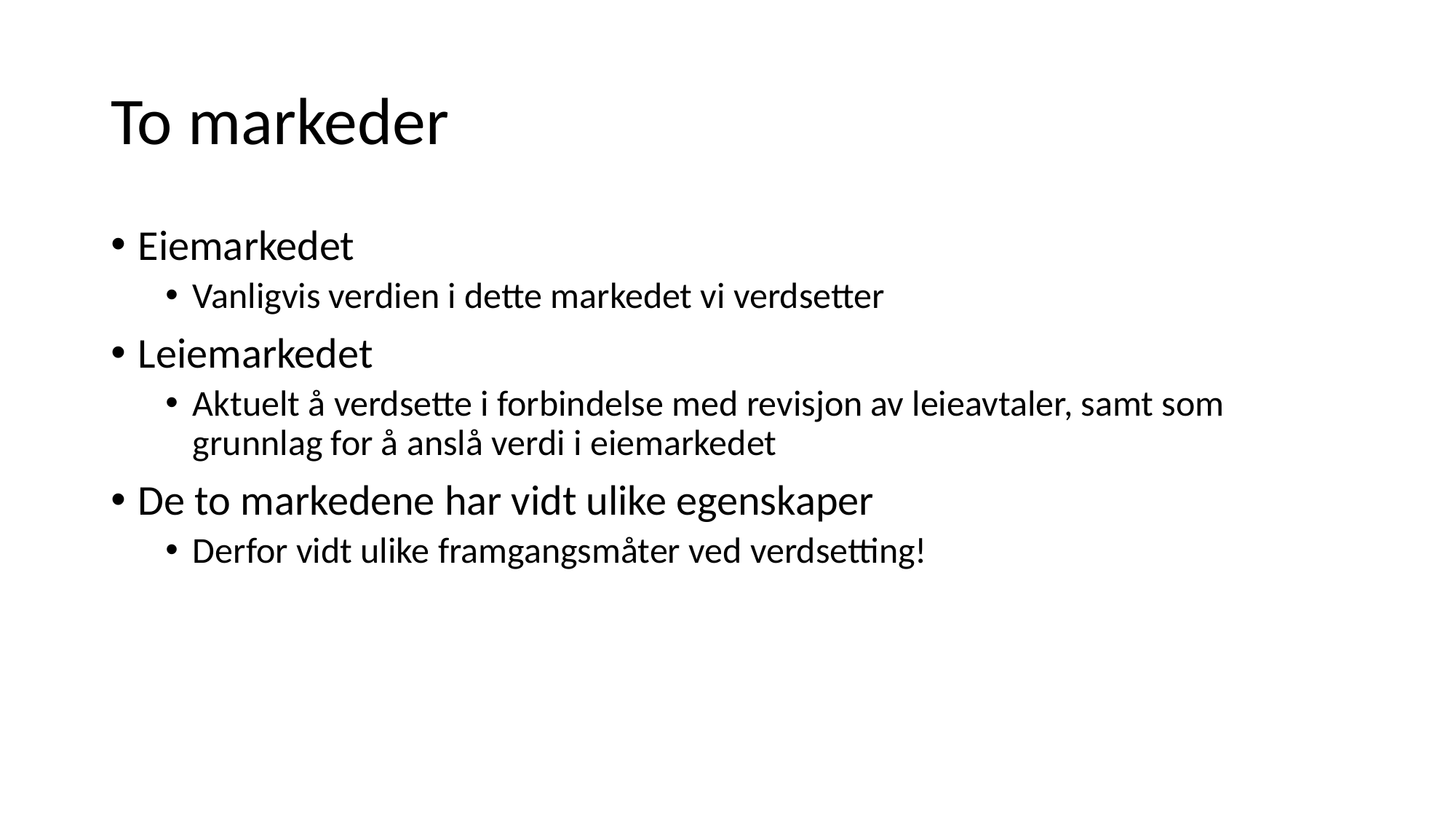

# To markeder
Eiemarkedet
Vanligvis verdien i dette markedet vi verdsetter
Leiemarkedet
Aktuelt å verdsette i forbindelse med revisjon av leieavtaler, samt som grunnlag for å anslå verdi i eiemarkedet
De to markedene har vidt ulike egenskaper
Derfor vidt ulike framgangsmåter ved verdsetting!